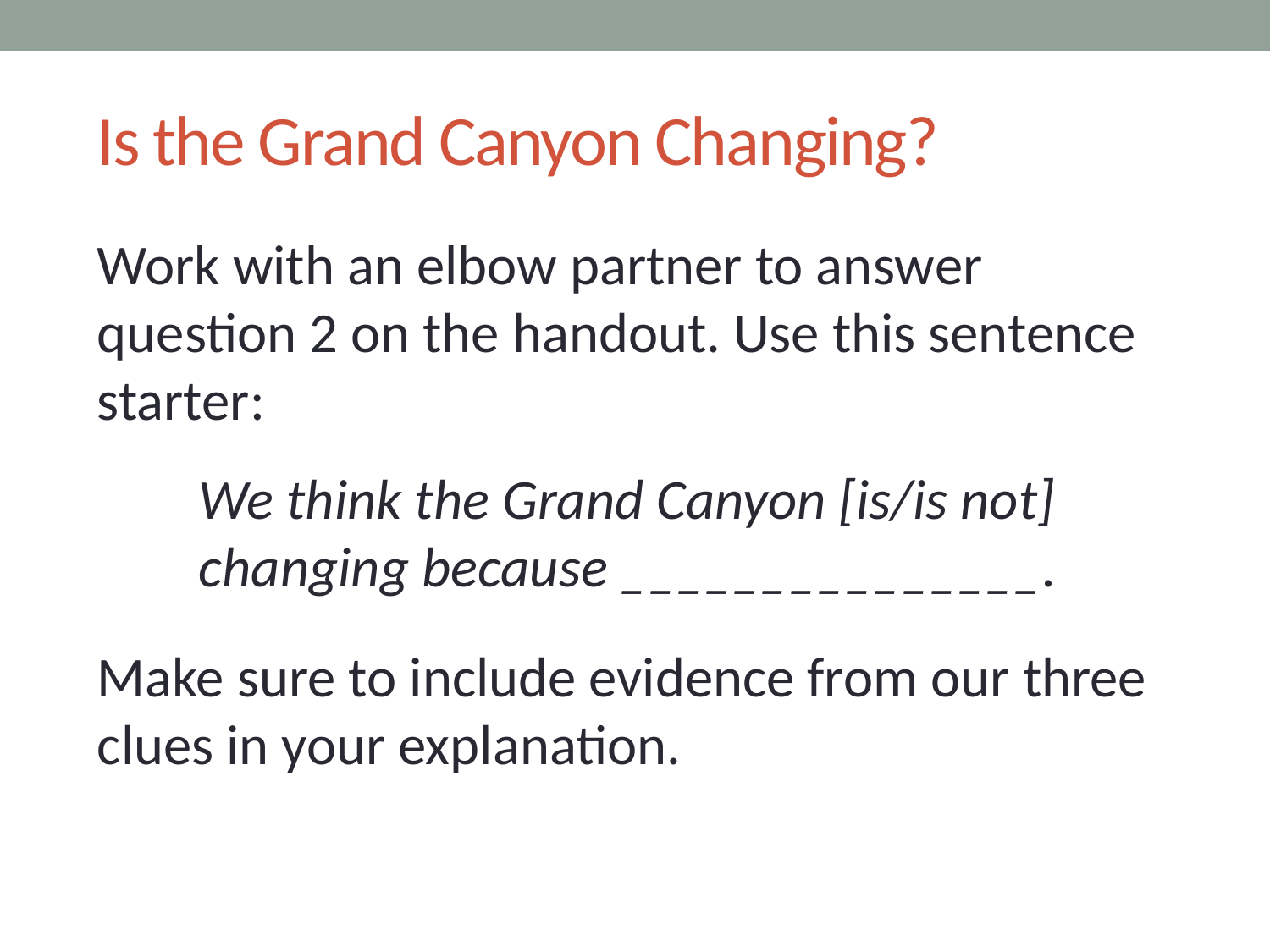

# Is the Grand Canyon Changing?
Work with an elbow partner to answer question 2 on the handout. Use this sentence starter:
We think the Grand Canyon [is/is not] changing because _______________.
Make sure to include evidence from our three clues in your explanation.